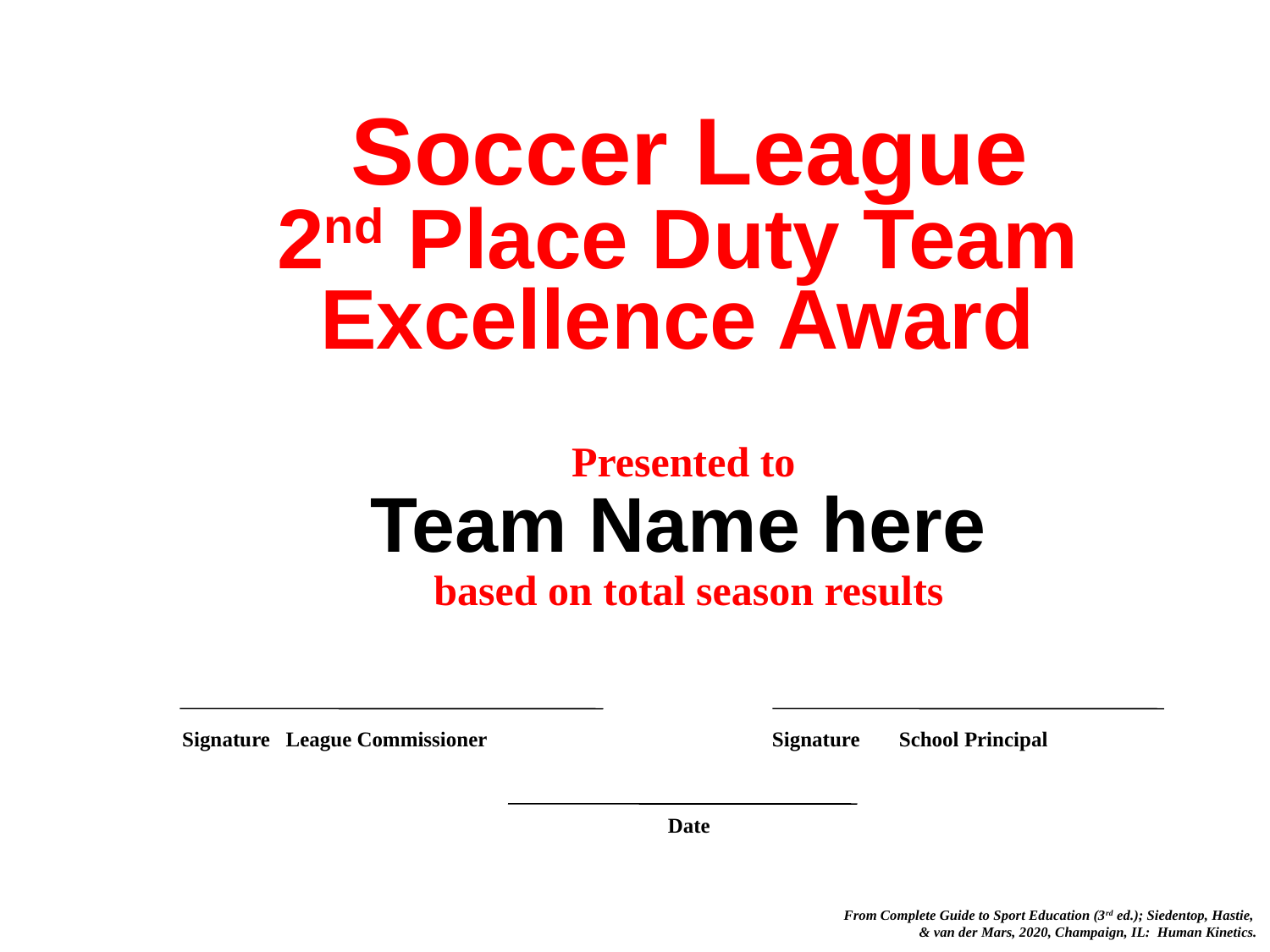

Soccer League
2nd Place Duty Team
Excellence Award
Presented to
Team Name here
based on total season results

Signature   League Commissioner
Signature	School Principal

Date